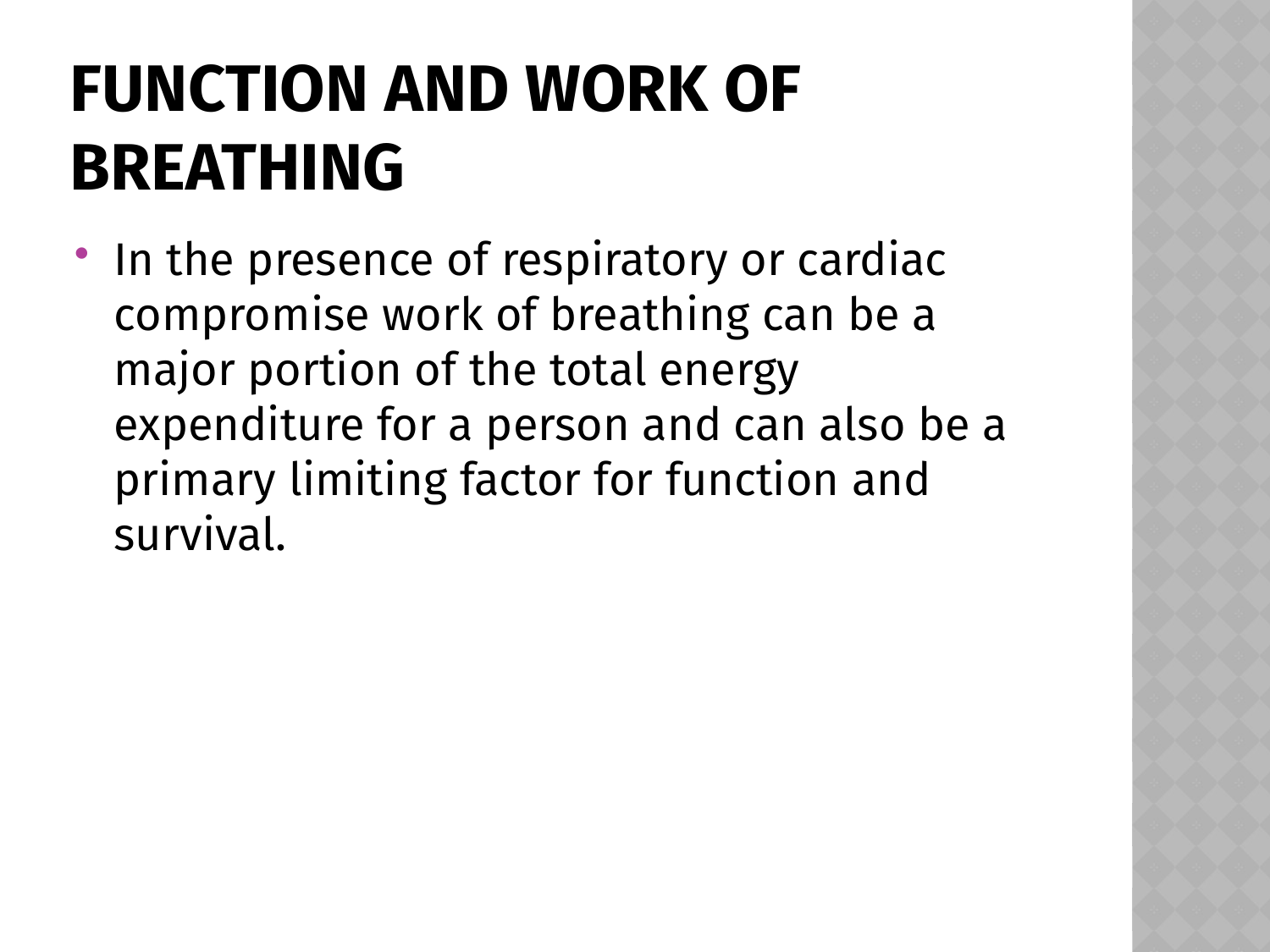

Function and Work of Breathing
In the presence of respiratory or cardiac compromise work of breathing can be a major portion of the total energy expenditure for a person and can also be a primary limiting factor for function and survival.